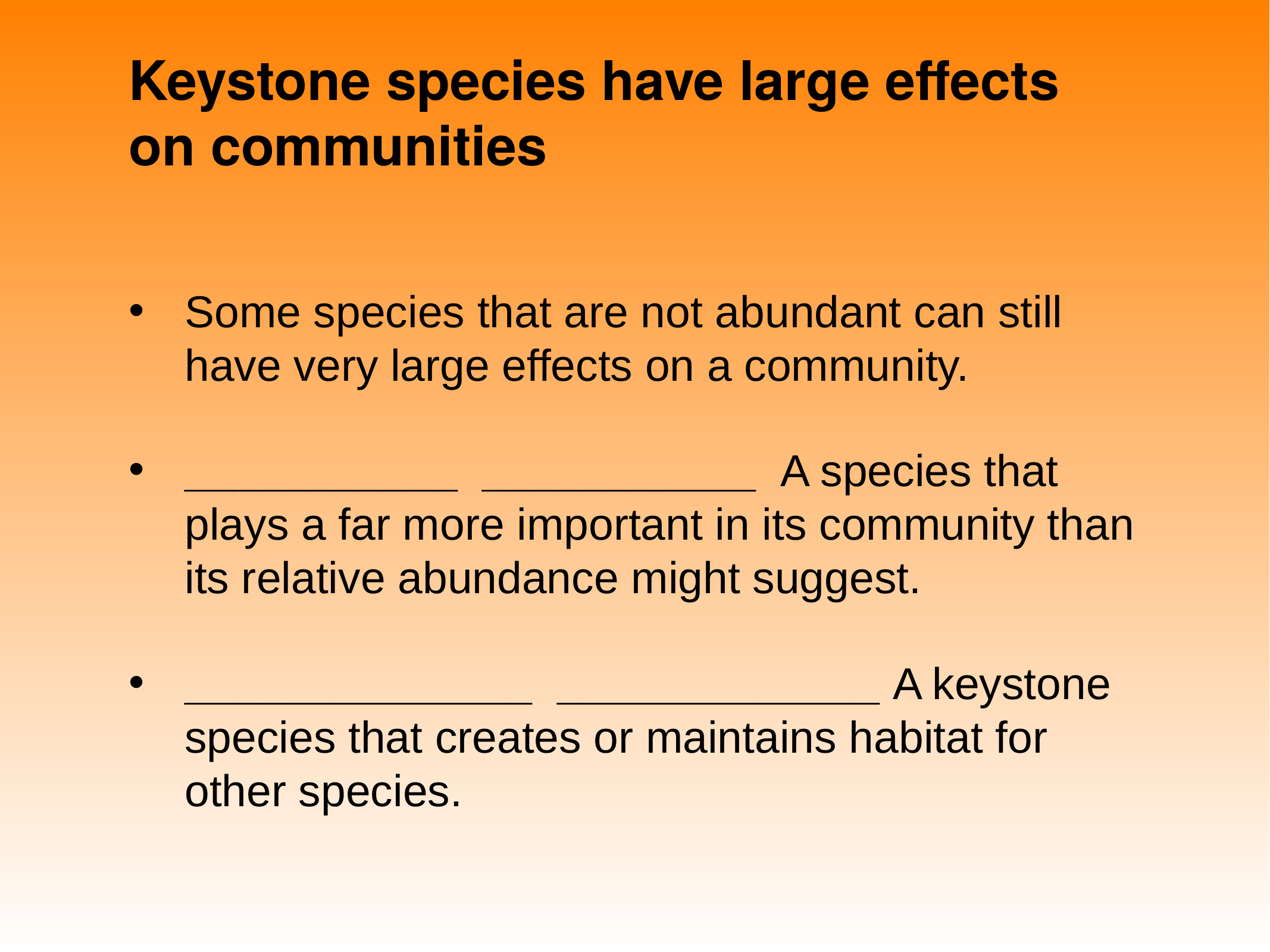

# Keystone species have large effects on communities
Some species that are not abundant can still have very large effects on a community.
___________  ___________  A species that plays a far more important in its community than its relative abundance might suggest.
______________  _____________ A keystone species that creates or maintains habitat for other species.